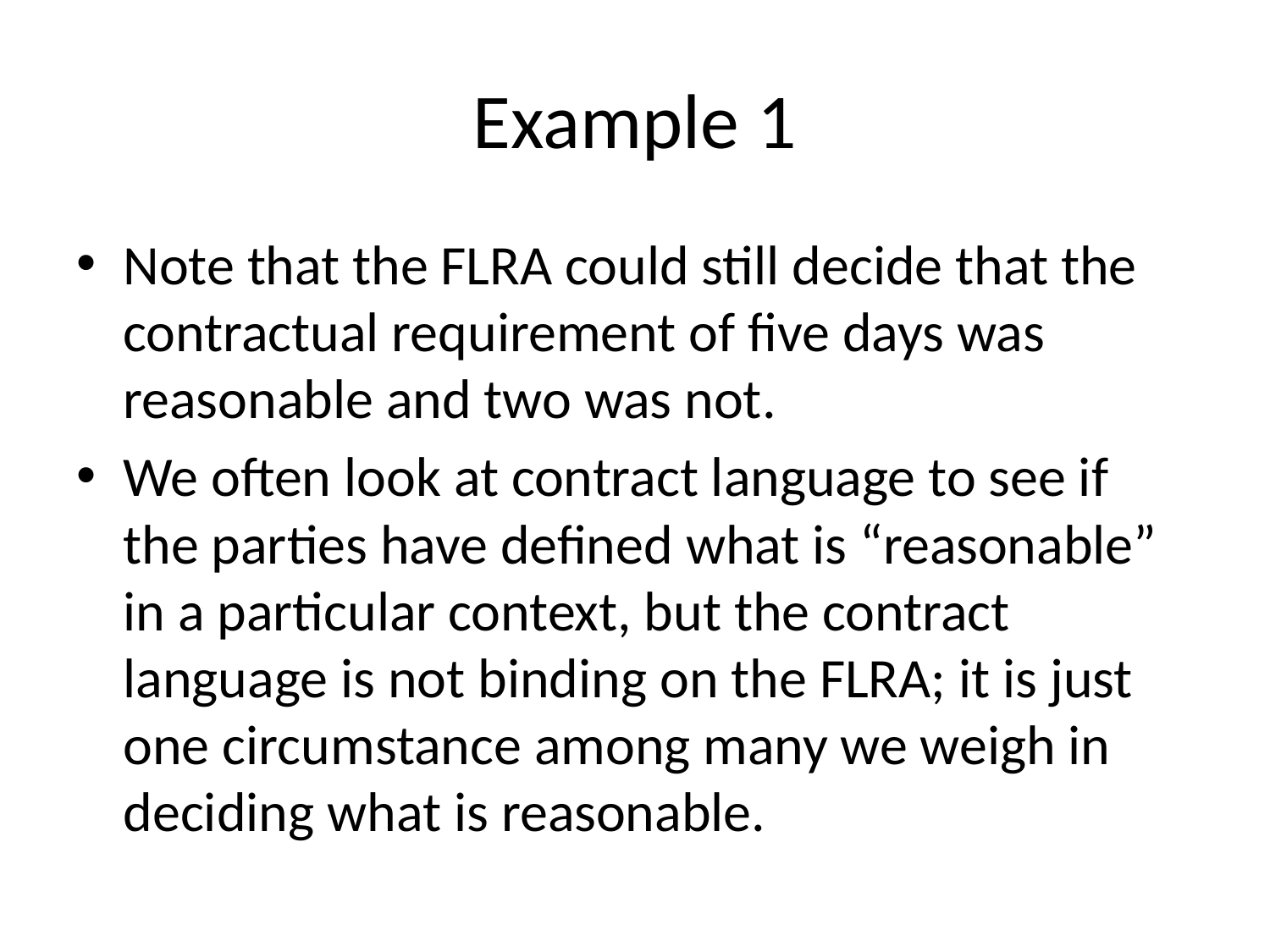

# Example 1
Note that the FLRA could still decide that the contractual requirement of five days was reasonable and two was not.
We often look at contract language to see if the parties have defined what is “reasonable” in a particular context, but the contract language is not binding on the FLRA; it is just one circumstance among many we weigh in deciding what is reasonable.